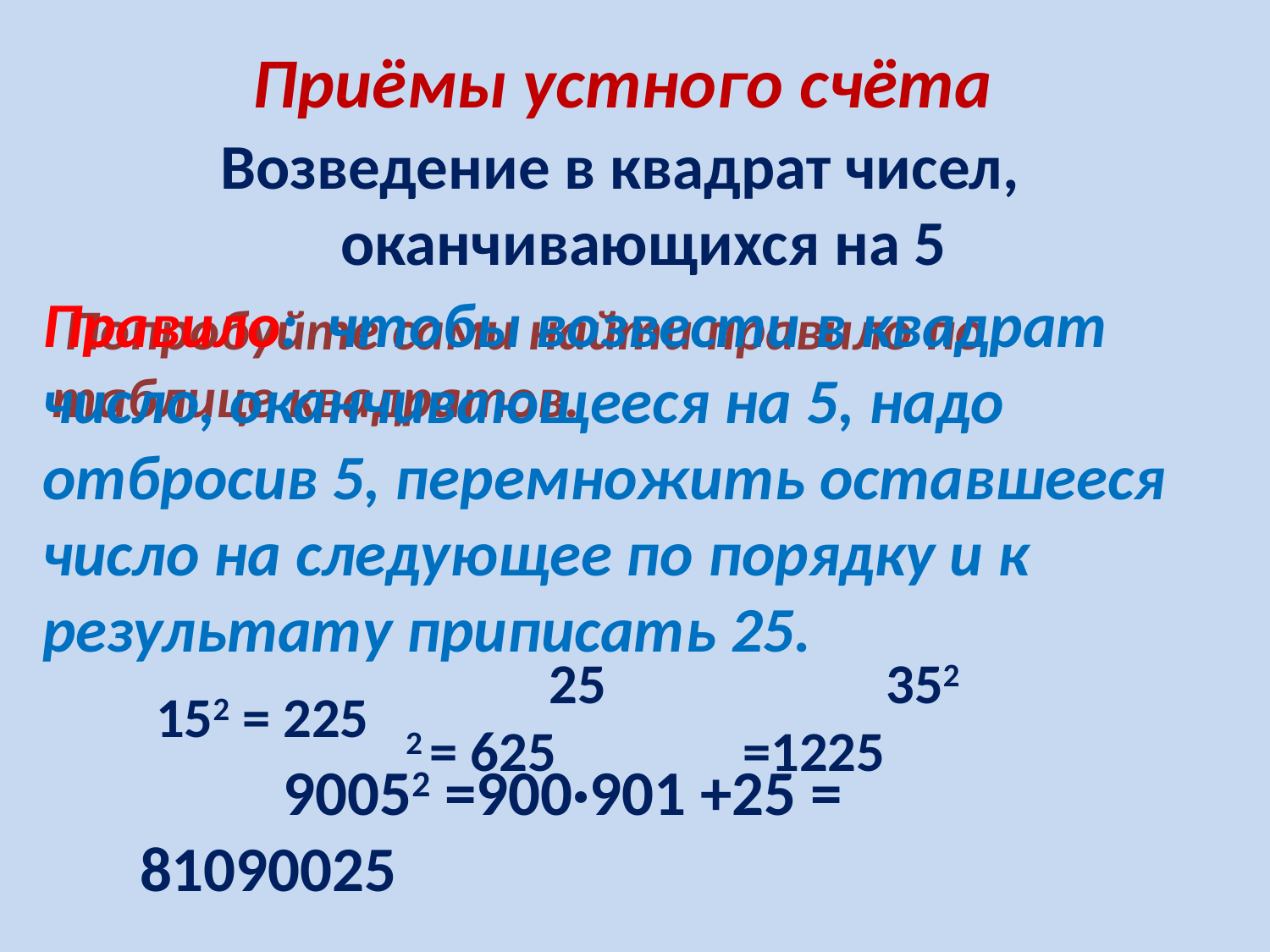

# Приёмы устного счёта
Возведение в квадрат чисел, оканчивающихся на 5

Правило:  чтобы возвести в квадрат число, оканчивающееся на 5, надо отбросив 5, перемножить оставшееся число на следующее по порядку и к результату приписать 25.
 Попробуйте сами найти правило по таблице квадратов.
152 = 225
252 = 625
352 =1225
90052 =900·901 +25 = 81090025